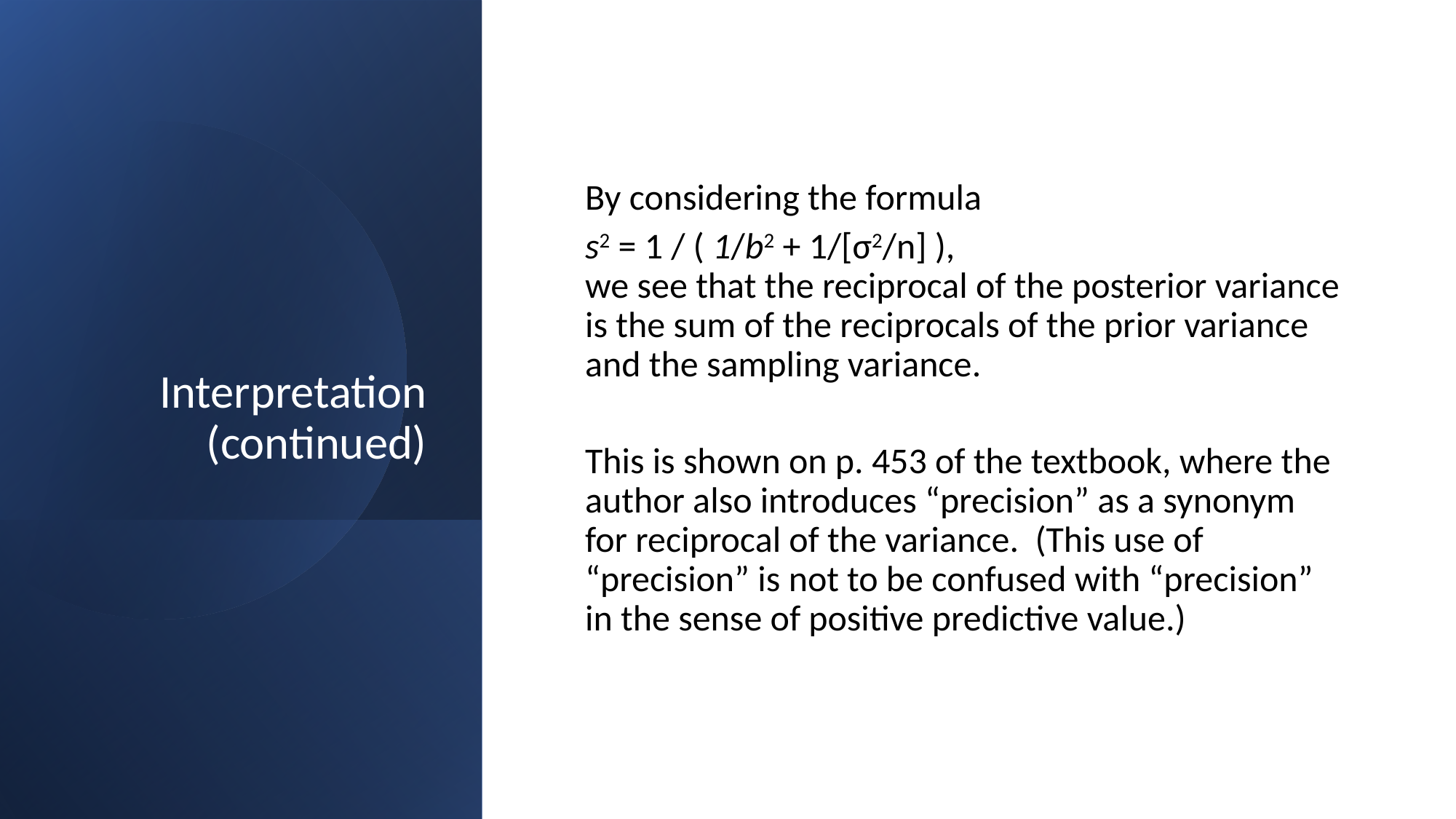

# Interpretation (continued)
By considering the formula
s2 = 1 / ( 1/b2 + 1/[σ2/n] ),                                             we see that the reciprocal of the posterior variance is the sum of the reciprocals of the prior variance and the sampling variance.

This is shown on p. 453 of the textbook, where the author also introduces “precision” as a synonym for reciprocal of the variance.  (This use of “precision” is not to be confused with “precision” in the sense of positive predictive value.)